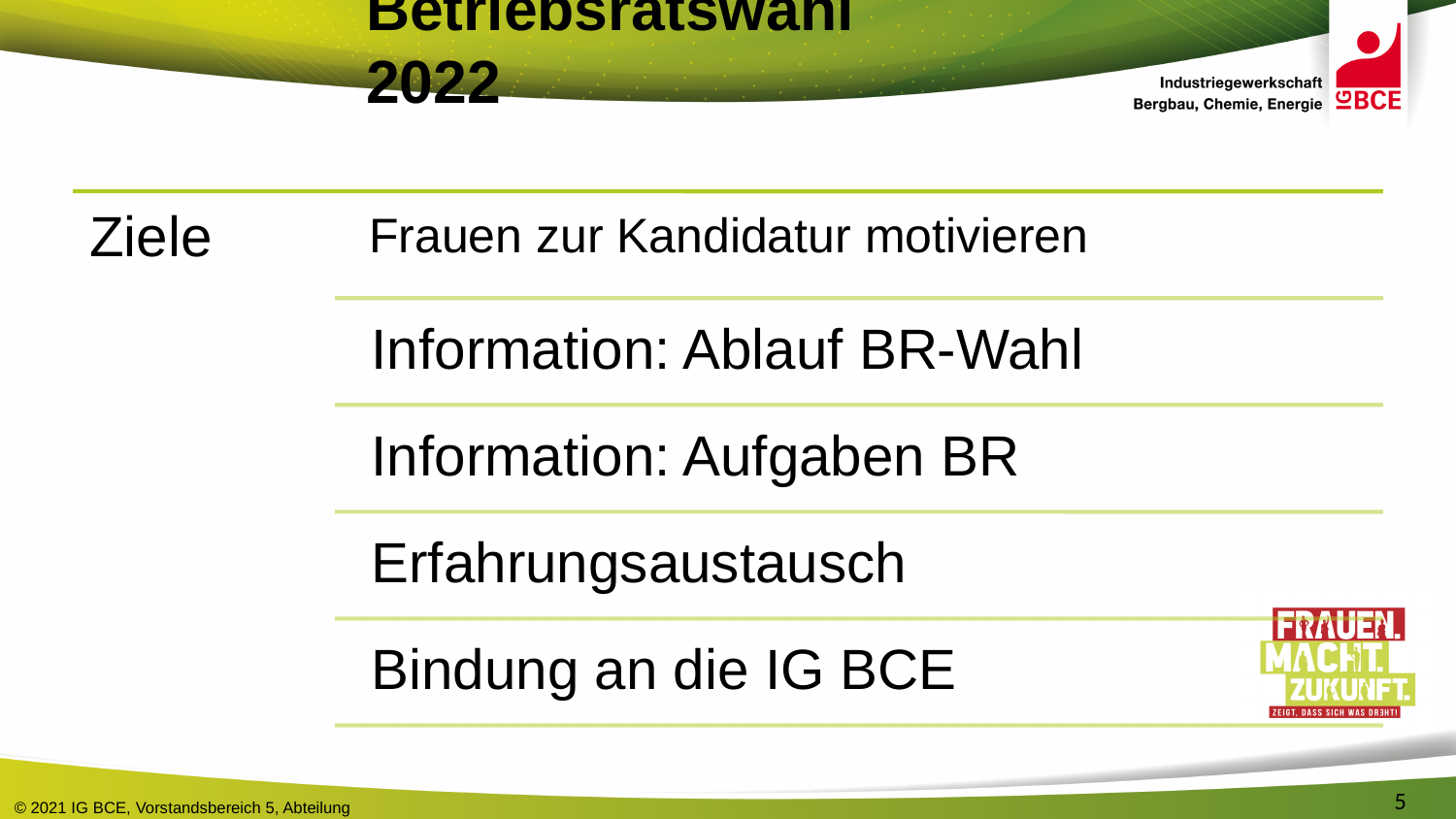

# Betriebsratswahl 2022
Ziele
Frauen zur Kandidatur motivieren
Information: Ablauf BR-Wahl
Information: Aufgaben BR
Erfahrungsaustausch
Bindung an die IG BCE
5